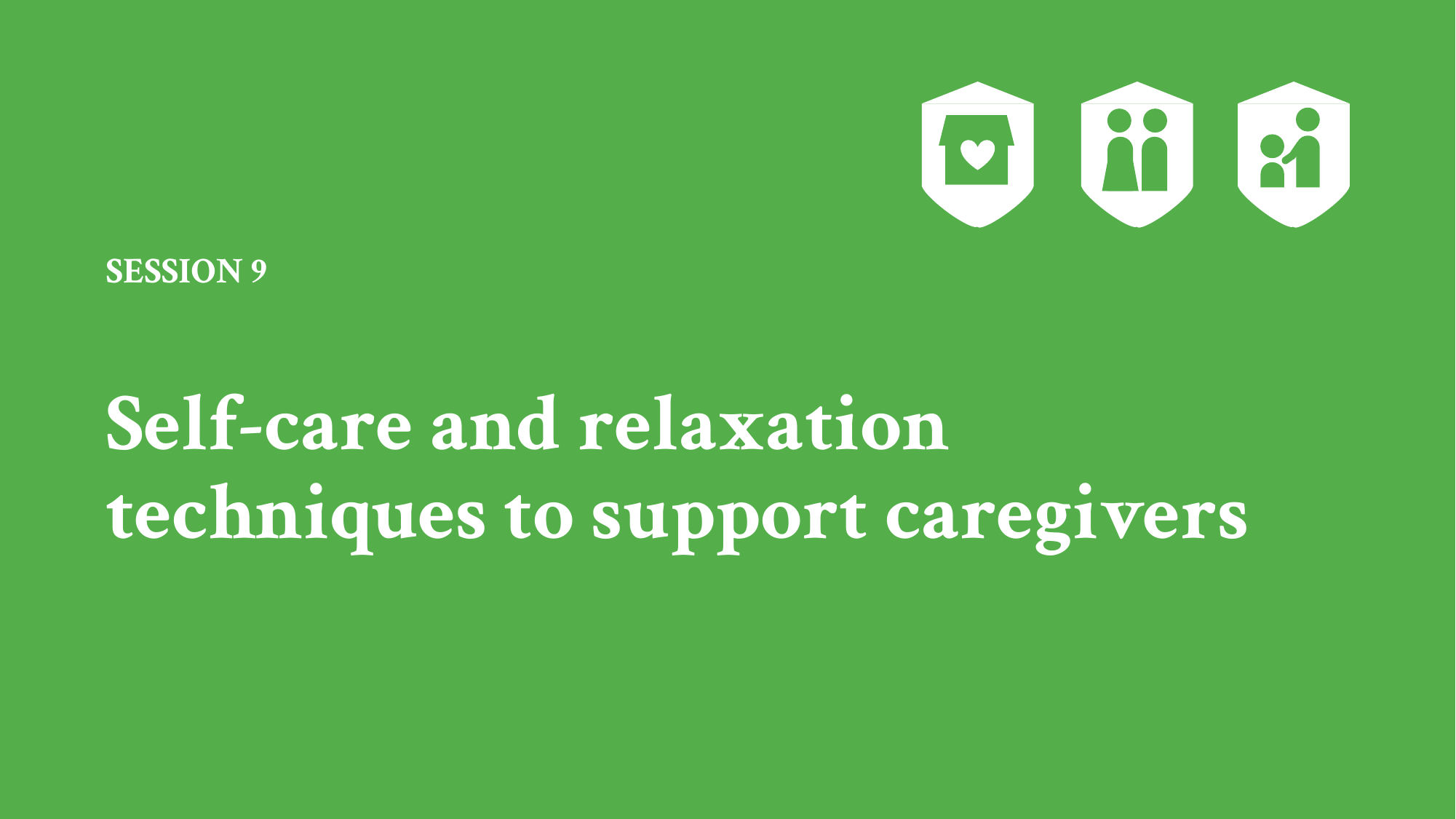

# SESSION 9 Self-care and relaxation techniques to support caregivers